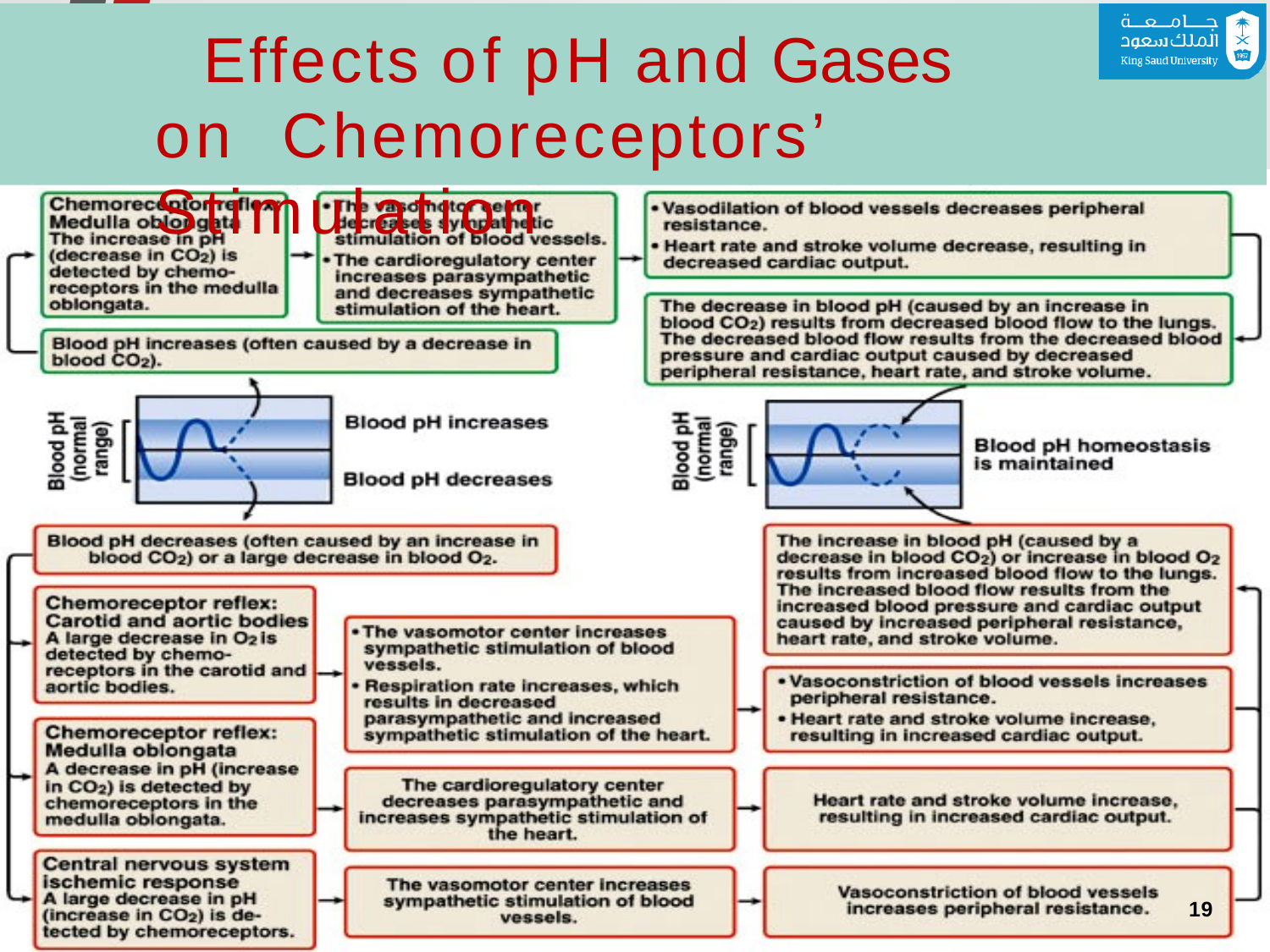

# Effects of pH and Gases	on  Chemoreceptors’ Stimulation

19